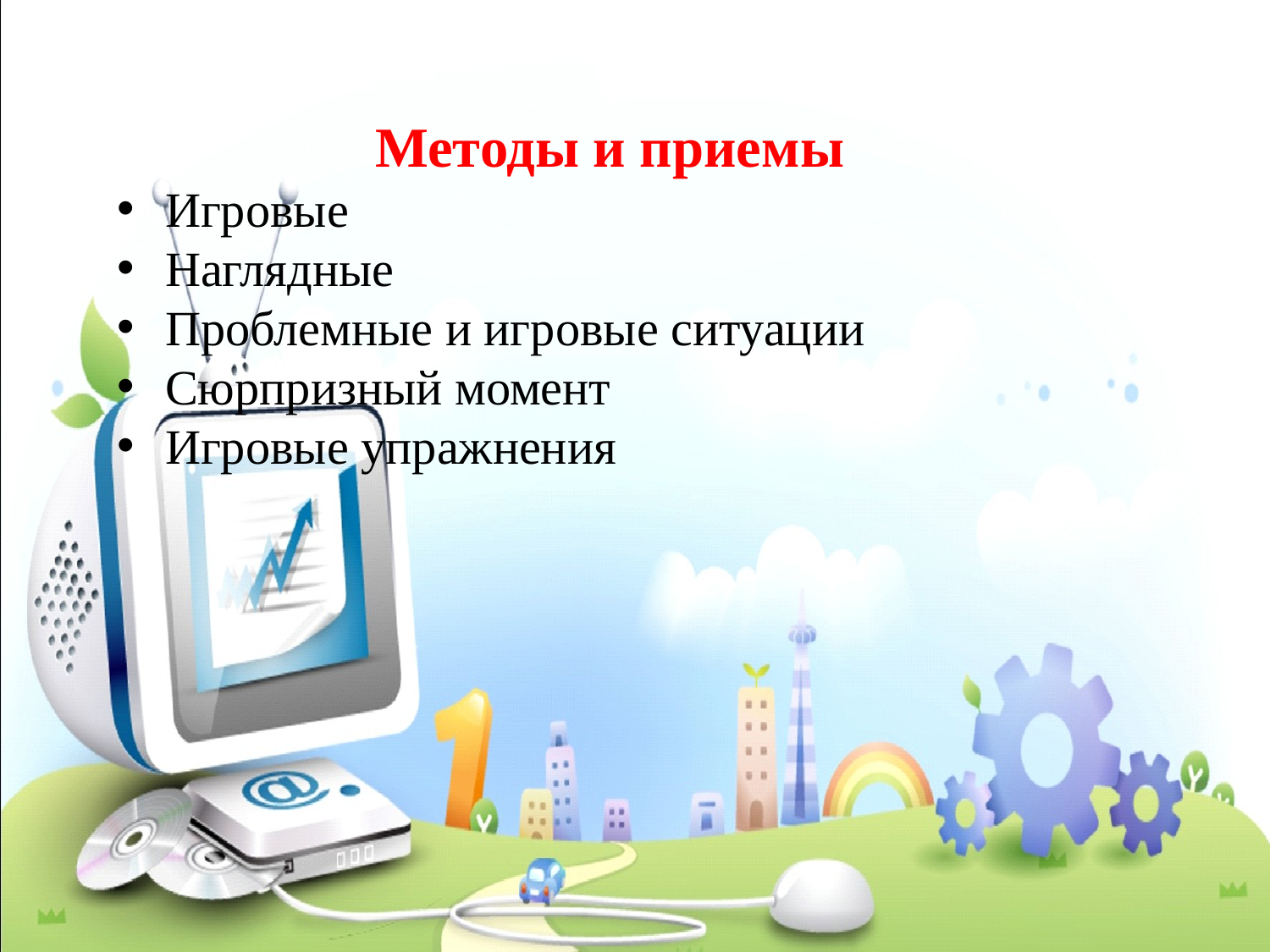

Методы и приемы
Игровые
Наглядные
Проблемные и игровые ситуации
Сюрпризный момент
Игровые упражнения